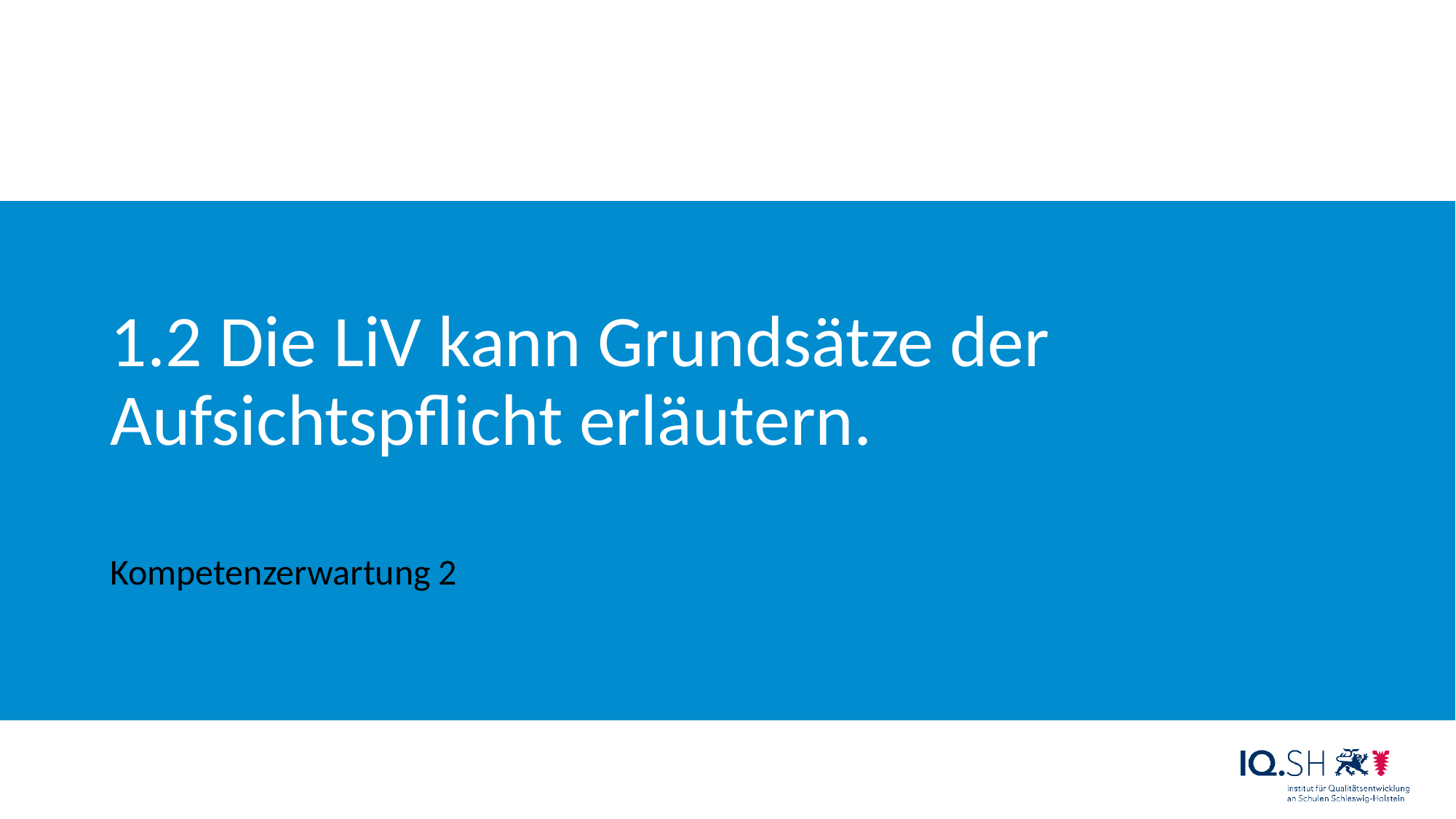

# 1.2 	Die LiV kann Grundsätze der 	Aufsichtspflicht erläutern.
Kompetenzerwartung 2